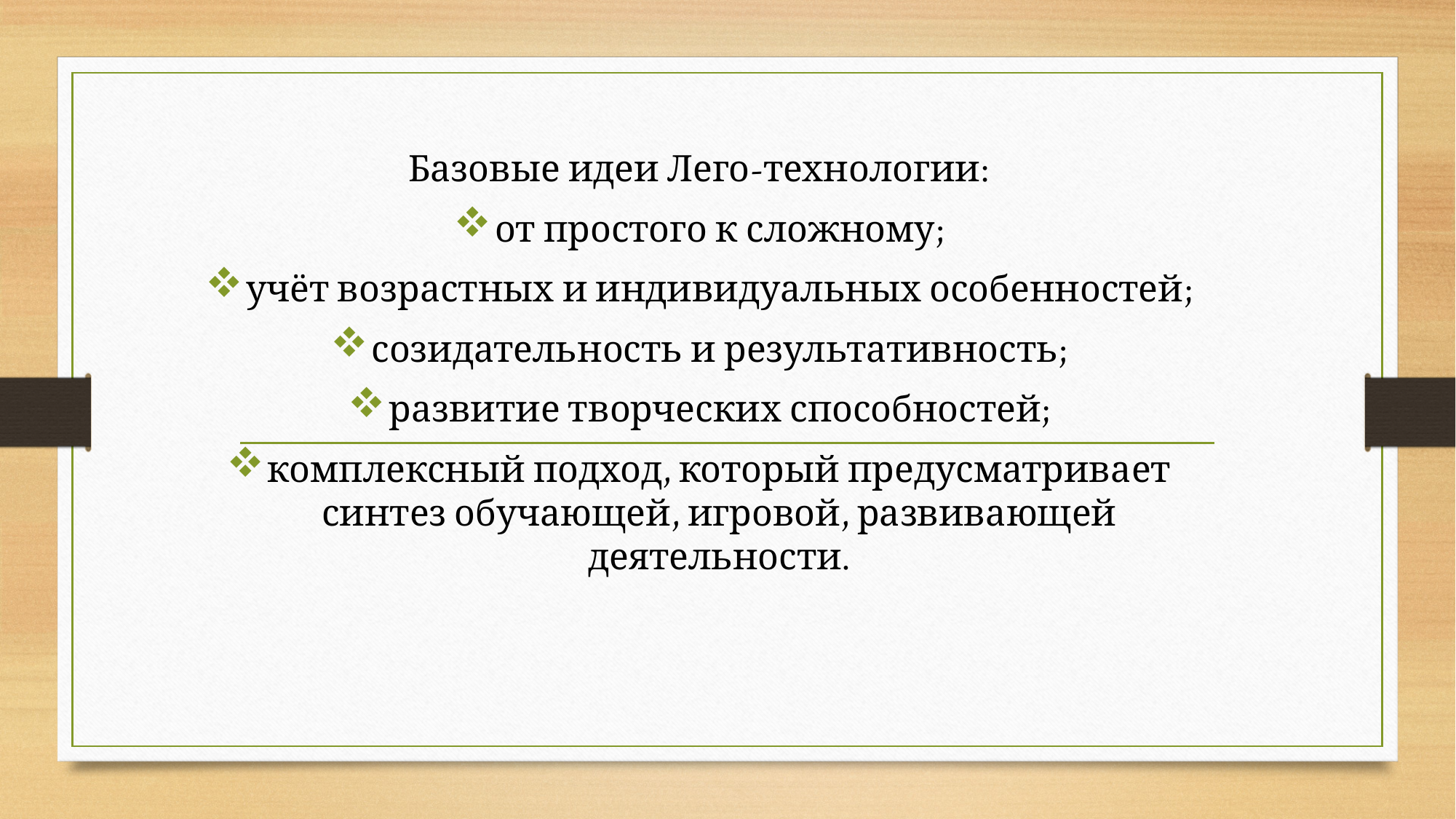

Базовые идеи Лего-технологии:
от простого к сложному;
учёт возрастных и индивидуальных особенностей;
созидательность и результативность;
развитие творческих способностей;
комплексный подход, который предусматривает синтез обучающей, игровой, развивающей деятельности.